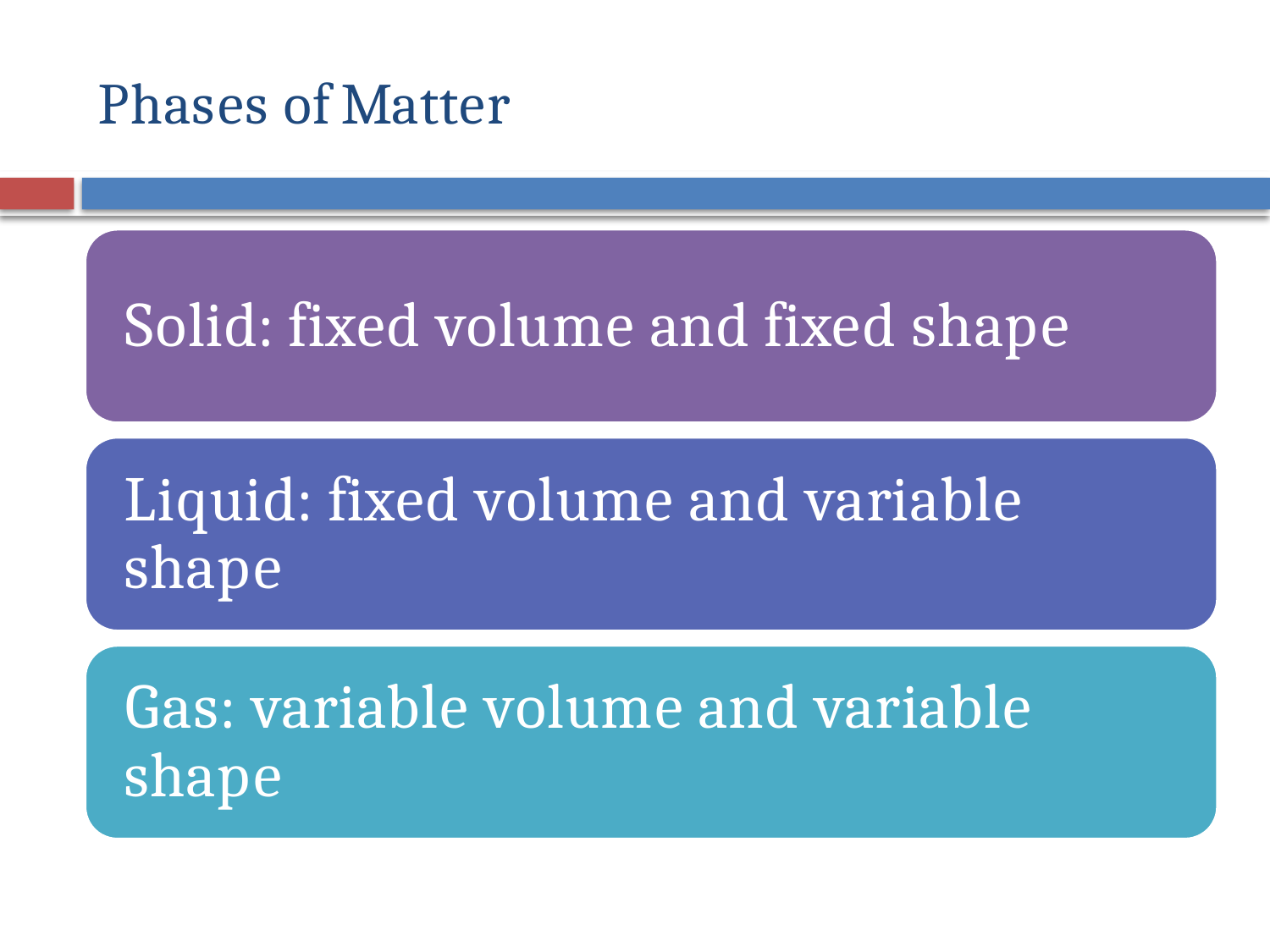

# Phases of Matter
Solid: fixed volume and fixed shape
Liquid: fixed volume and variable shape
Gas: variable volume and variable shape